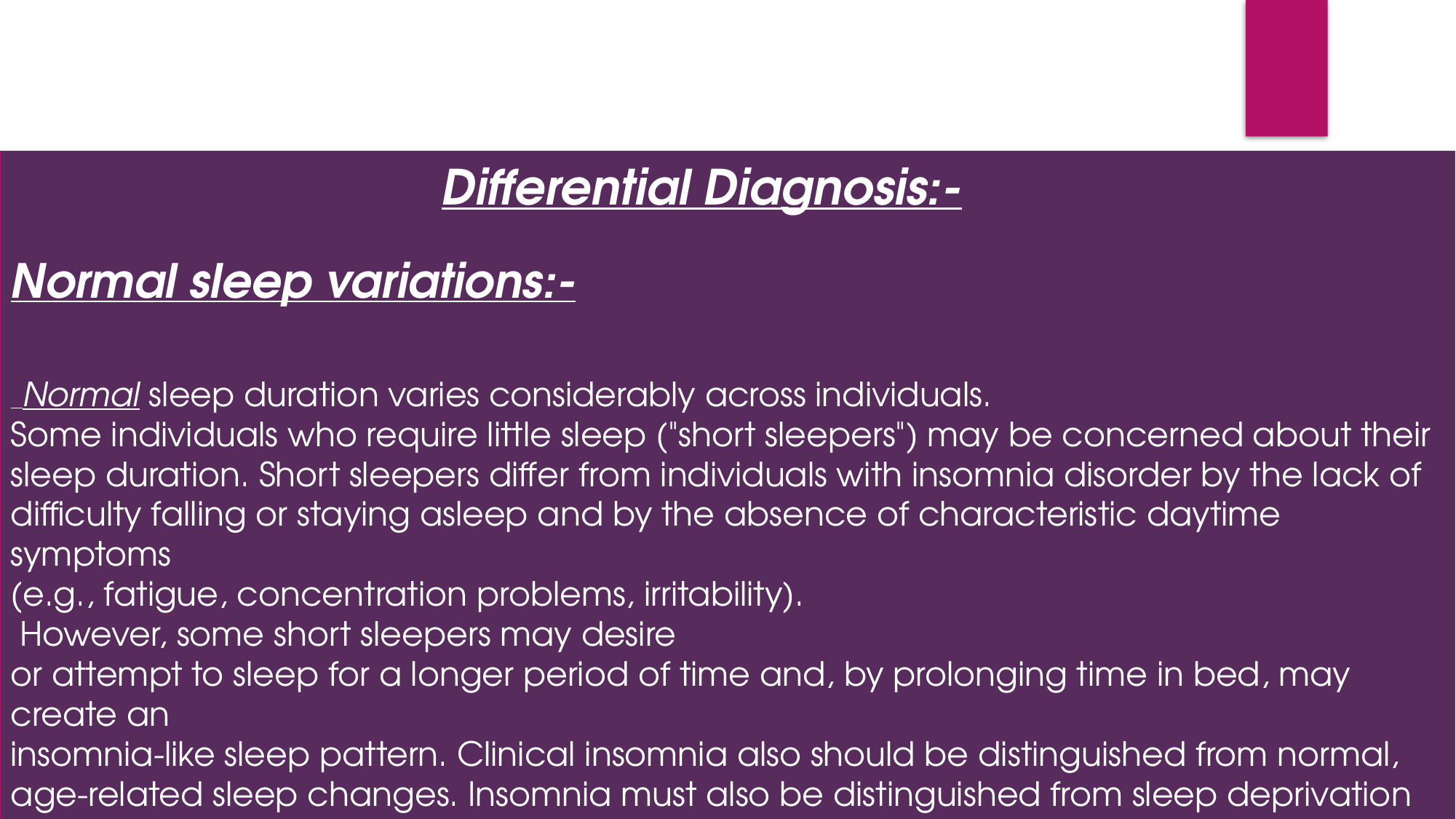

Differential Diagnosis:-

Normal sleep variations:-

  Normal sleep duration varies considerably across individuals.
Some individuals who require little sleep ("short sleepers") may be concerned about their
sleep duration. Short sleepers differ from individuals with insomnia disorder by the lack of
difficulty falling or staying asleep and by the absence of characteristic daytime symptoms
(e.g., fatigue, concentration problems, irritability).
 However, some short sleepers may desire
or attempt to sleep for a longer period of time and, by prolonging time in bed, may create an
insomnia-like sleep pattern. Clinical insomnia also should be distinguished from normal,
age-related sleep changes. Insomnia must also be distinguished from sleep deprivation due
to inadequate opportunity or circumstance for sleep resulting, for example, from an emergency or from professional or family obligations forcing the.